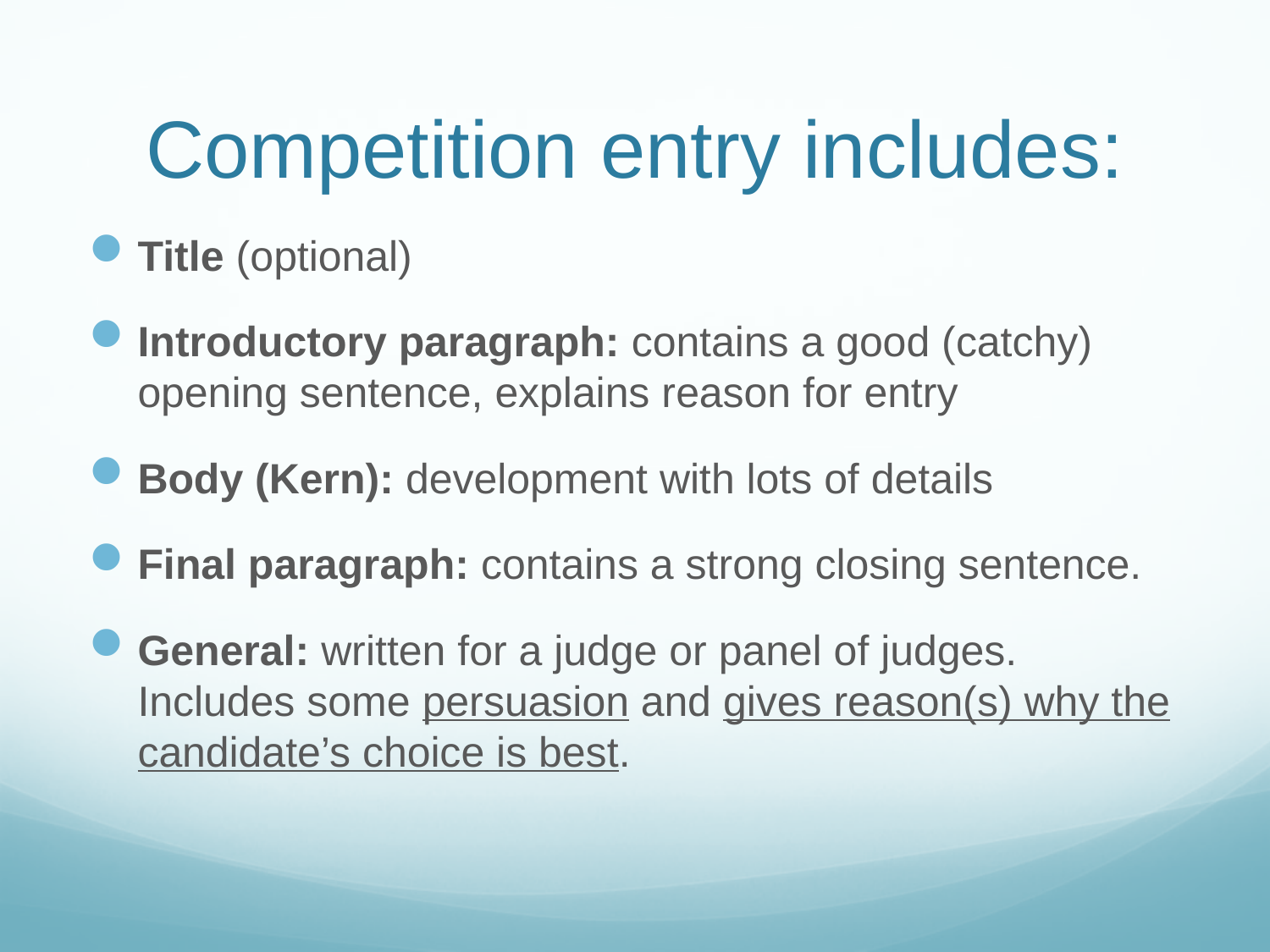

# Competition entry includes:
Title (optional)
Introductory paragraph: contains a good (catchy) opening sentence, explains reason for entry
Body (Kern): development with lots of details
Final paragraph: contains a strong closing sentence.
General: written for a judge or panel of judges. Includes some persuasion and gives reason(s) why the candidate’s choice is best.